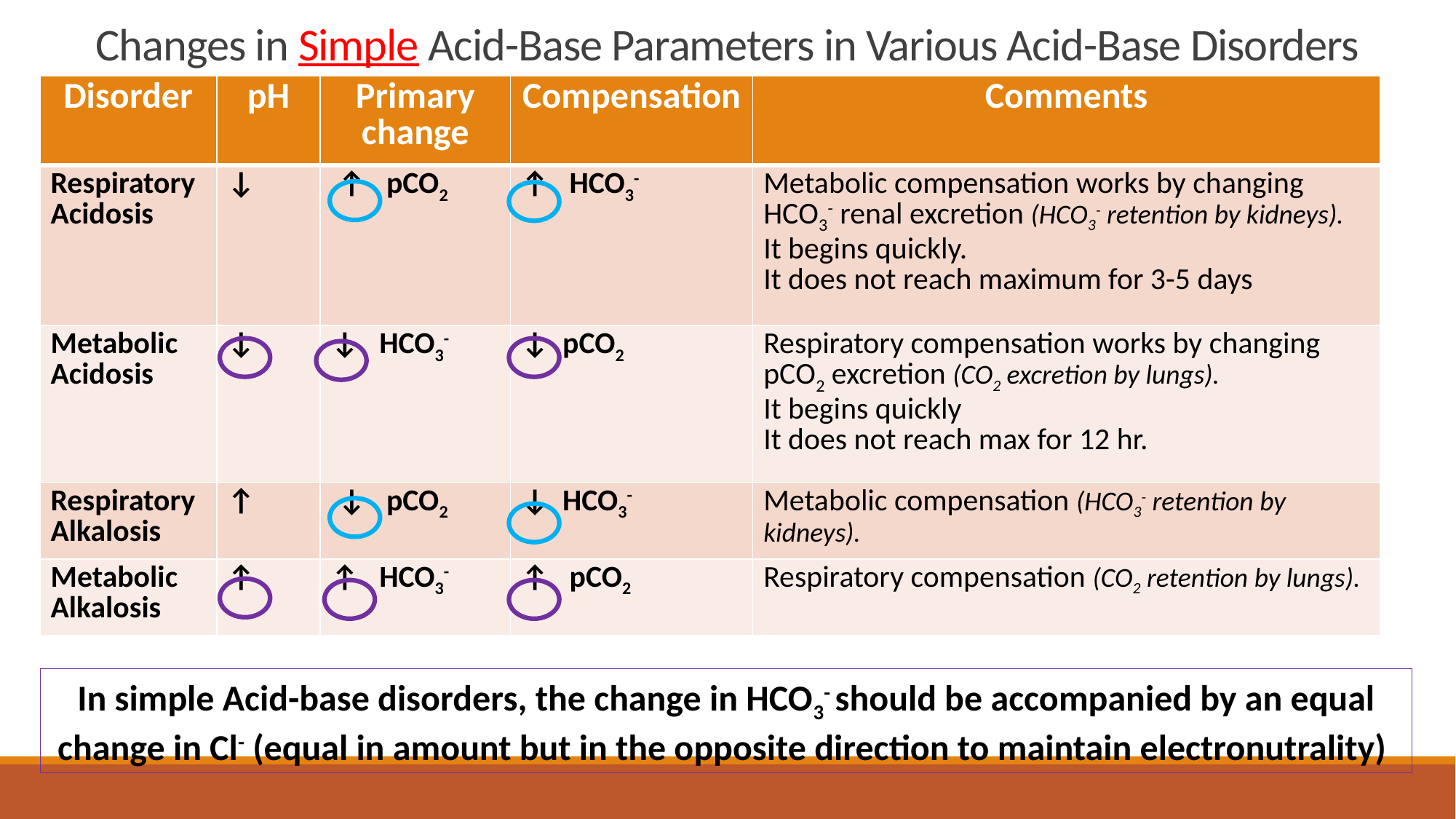

# Changes in Simple Acid-Base Parameters in Various Acid-Base Disorders
| Disorder | pH | Primary change | Compensation | Comments |
| --- | --- | --- | --- | --- |
| Respiratory Acidosis | ↓ | ↑ pCO2 | ↑ HCO3- | Metabolic compensation works by changing HCO3- renal excretion (HCO3- retention by kidneys). It begins quickly. It does not reach maximum for 3-5 days |
| Metabolic Acidosis | ↓ | ↓ HCO3- | ↓ pCO2 | Respiratory compensation works by changing pCO2 excretion (CO2 excretion by lungs). It begins quickly It does not reach max for 12 hr. |
| Respiratory Alkalosis | ↑ | ↓ pCO2 | ↓ HCO3- | Metabolic compensation (HCO3- retention by kidneys). |
| Metabolic Alkalosis | ↑ | ↑ HCO3- | ↑ pCO2 | Respiratory compensation (CO2 retention by lungs). |

In simple Acid-base disorders, the change in HCO3- should be accompanied by an equal change in Cl- (equal in amount but in the opposite direction to maintain electronutrality)